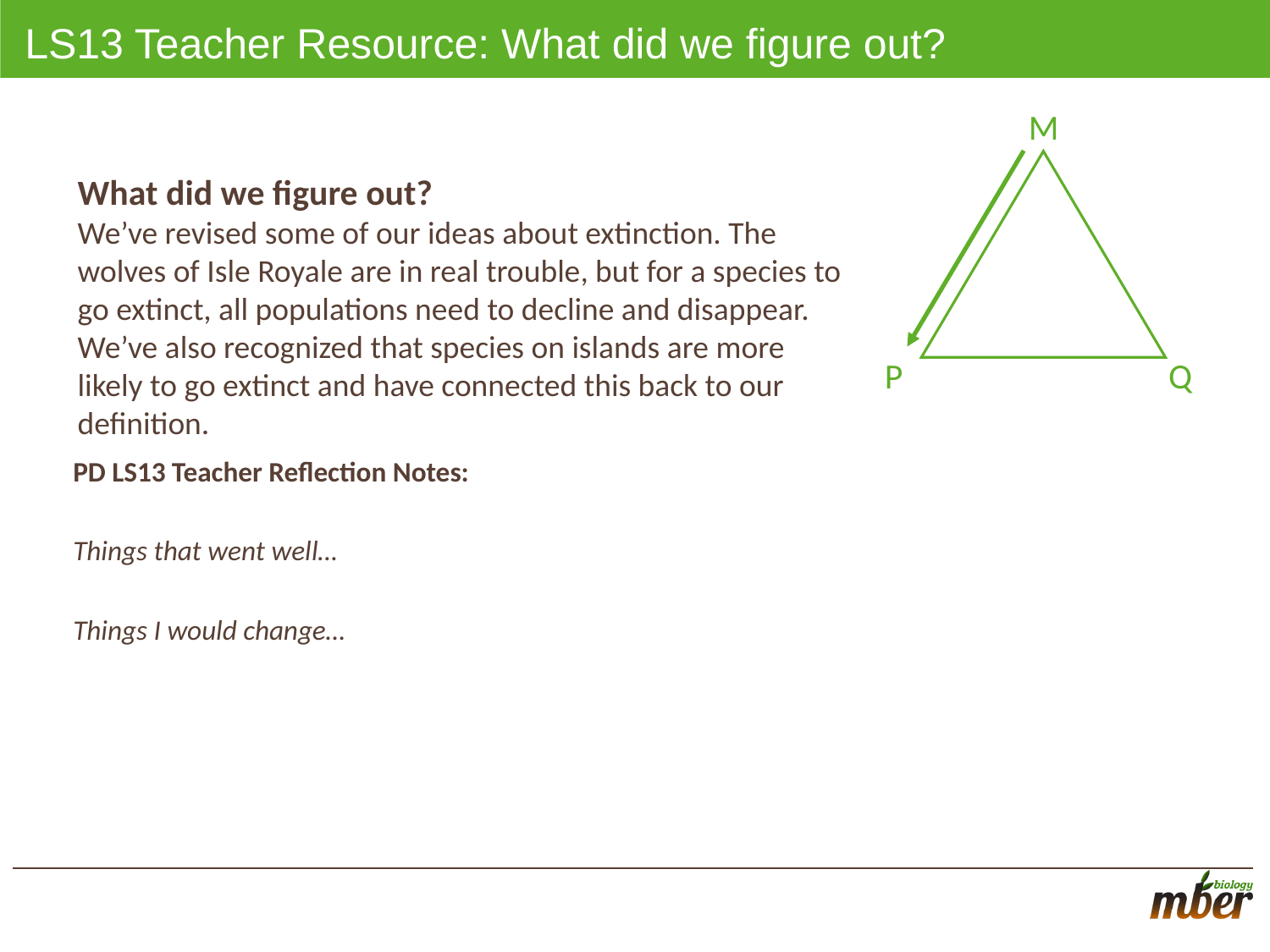

# LS13 Teacher Resource: What did we figure out?
M

Q
P
What did we figure out?
We’ve revised some of our ideas about extinction. The wolves of Isle Royale are in real trouble, but for a species to go extinct, all populations need to decline and disappear. We’ve also recognized that species on islands are more likely to go extinct and have connected this back to our definition.
PD LS13 Teacher Reflection Notes:

Things that went well…

Things I would change…